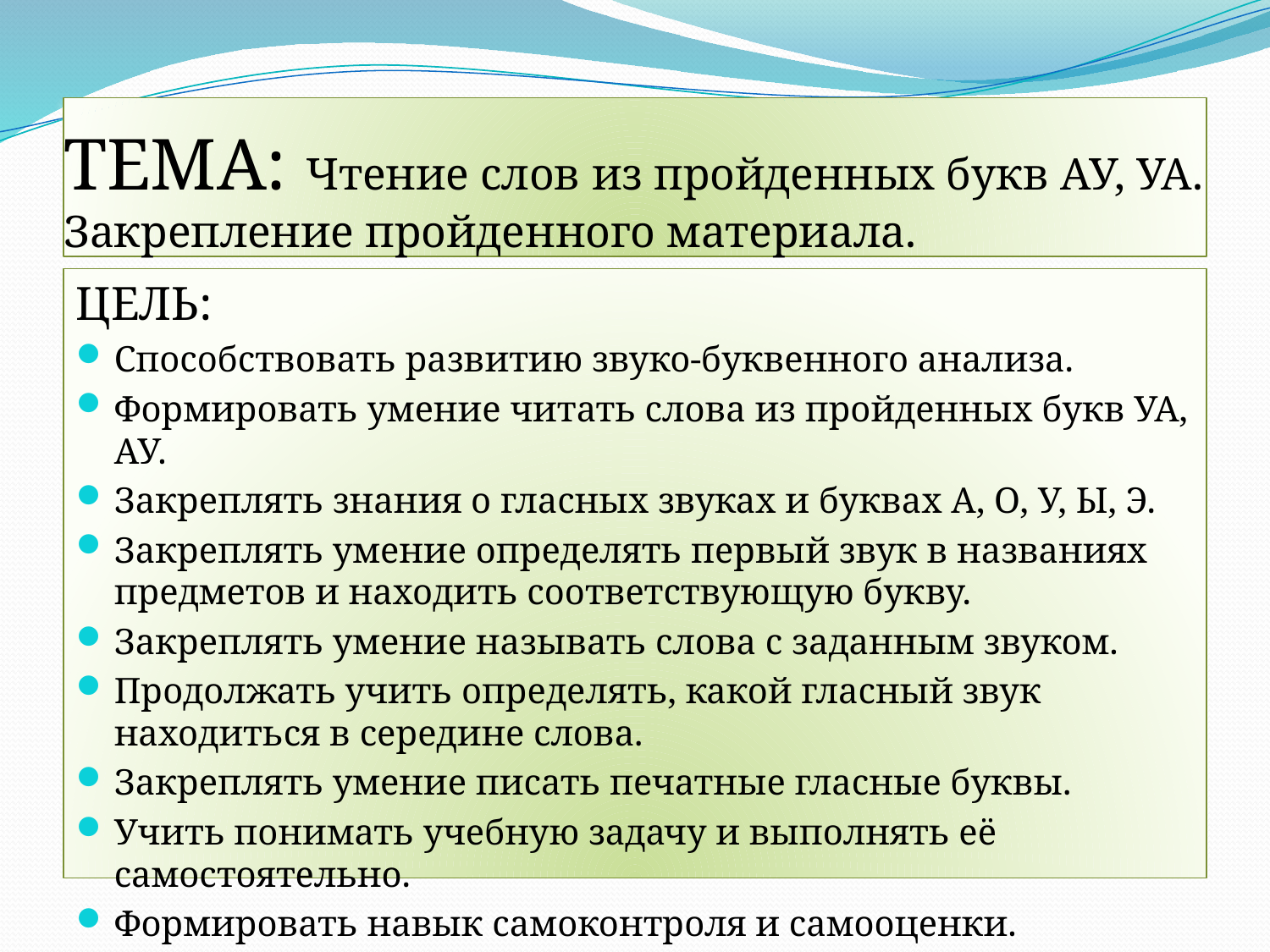

# ТЕМА: Чтение слов из пройденных букв АУ, УА. Закрепление пройденного материала.
ЦЕЛЬ:
Способствовать развитию звуко-буквенного анализа.
Формировать умение читать слова из пройденных букв УА, АУ.
Закреплять знания о гласных звуках и буквах А, О, У, Ы, Э.
Закреплять умение определять первый звук в названиях предметов и находить соответствующую букву.
Закреплять умение называть слова с заданным звуком.
Продолжать учить определять, какой гласный звук находиться в середине слова.
Закреплять умение писать печатные гласные буквы.
Учить понимать учебную задачу и выполнять её самостоятельно.
Формировать навык самоконтроля и самооценки.